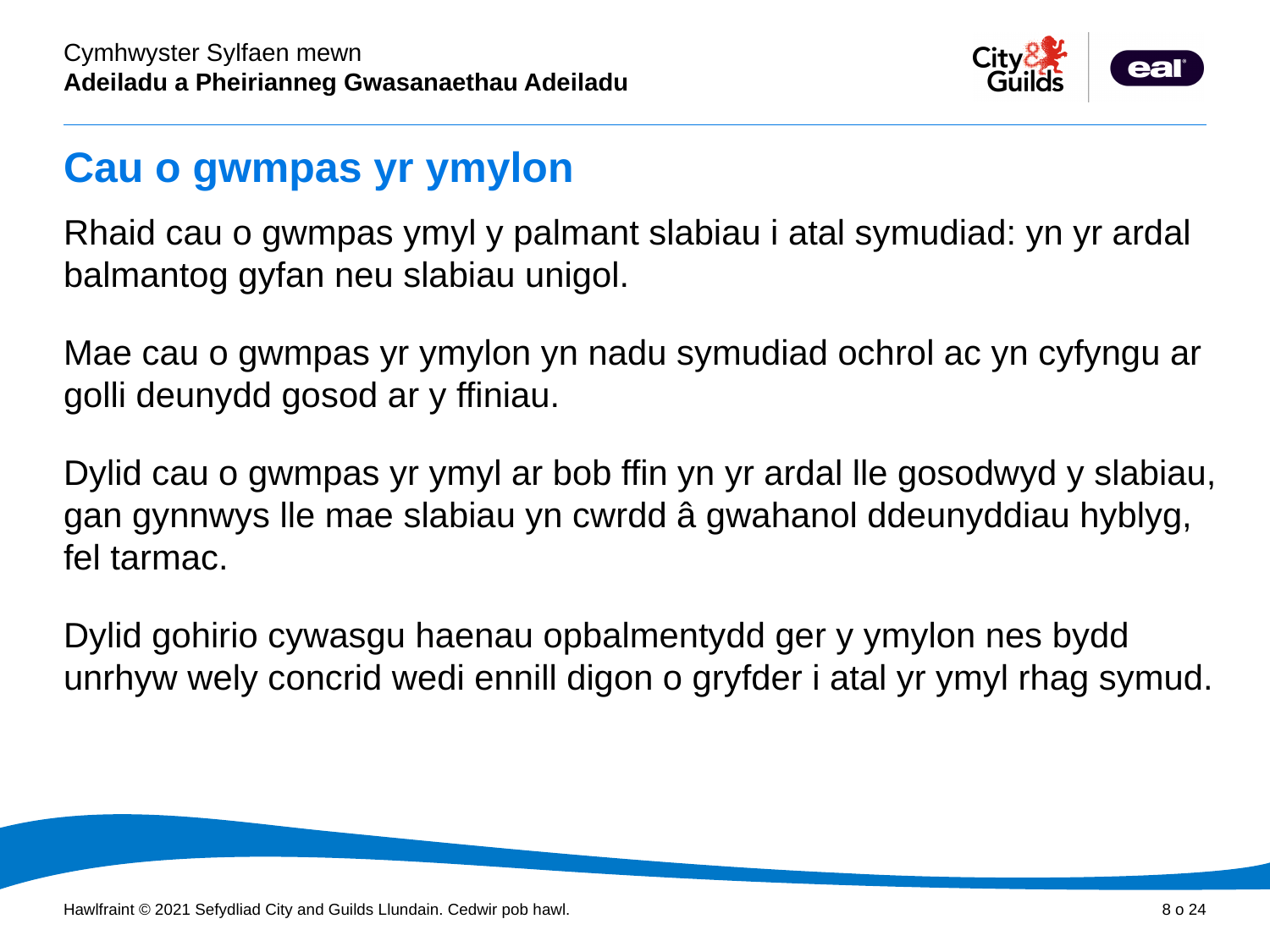

# Cau o gwmpas yr ymylon
Rhaid cau o gwmpas ymyl y palmant slabiau i atal symudiad: yn yr ardal balmantog gyfan neu slabiau unigol.
Mae cau o gwmpas yr ymylon yn nadu symudiad ochrol ac yn cyfyngu ar golli deunydd gosod ar y ffiniau.
Dylid cau o gwmpas yr ymyl ar bob ffin yn yr ardal lle gosodwyd y slabiau, gan gynnwys lle mae slabiau yn cwrdd â gwahanol ddeunyddiau hyblyg, fel tarmac.
Dylid gohirio cywasgu haenau opbalmentydd ger y ymylon nes bydd unrhyw wely concrid wedi ennill digon o gryfder i atal yr ymyl rhag symud.